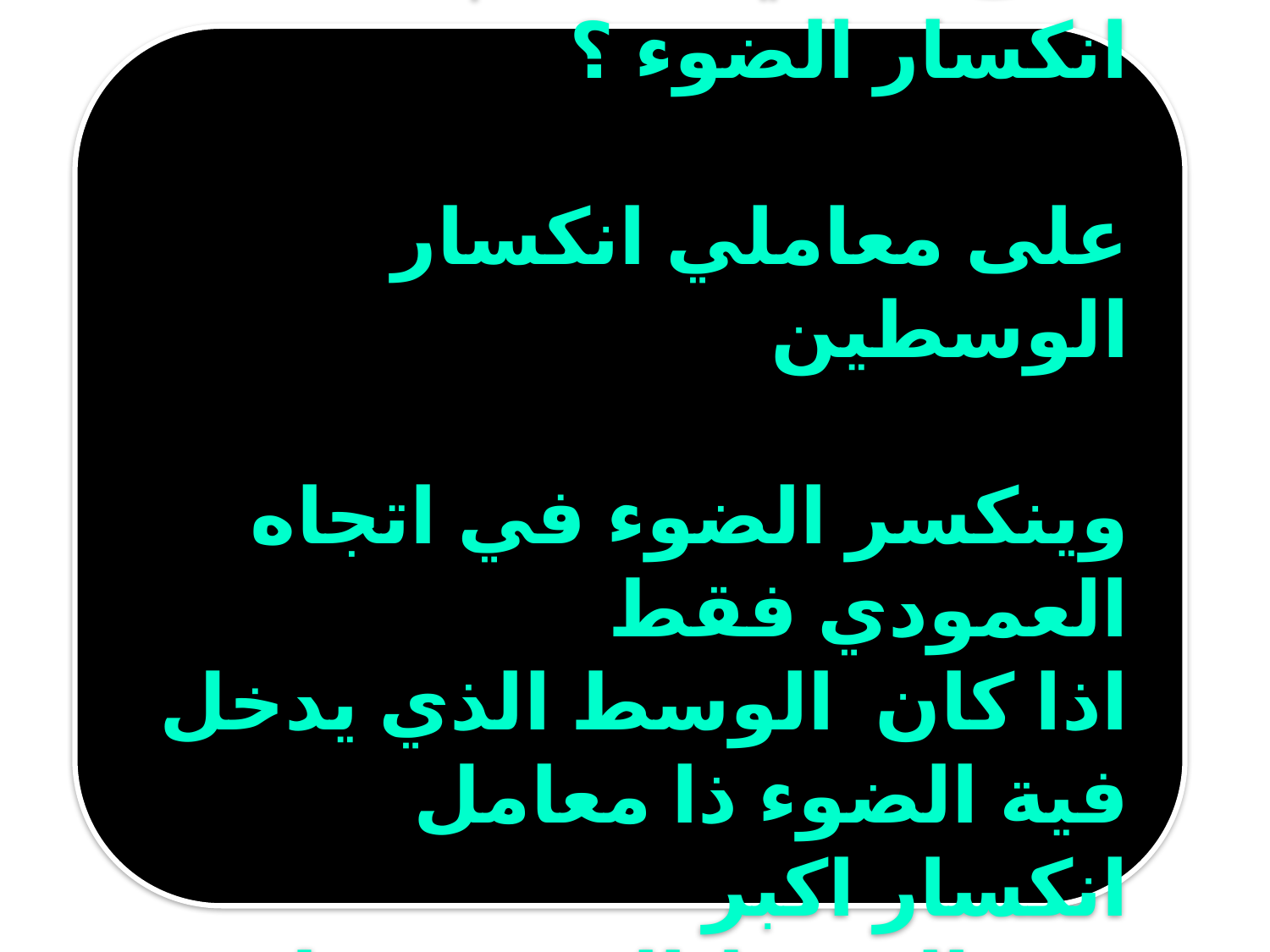

على ماذا يعتمد اتجاه انكسار الضوء ؟

على معاملي انكسار الوسطين

وينكسر الضوء في اتجاه العمودي فقط
اذا كان  الوسط الذي يدخل فية الضوء ذا معامل  انكسار اكبر
 من الوسط الذي سقط منه
#